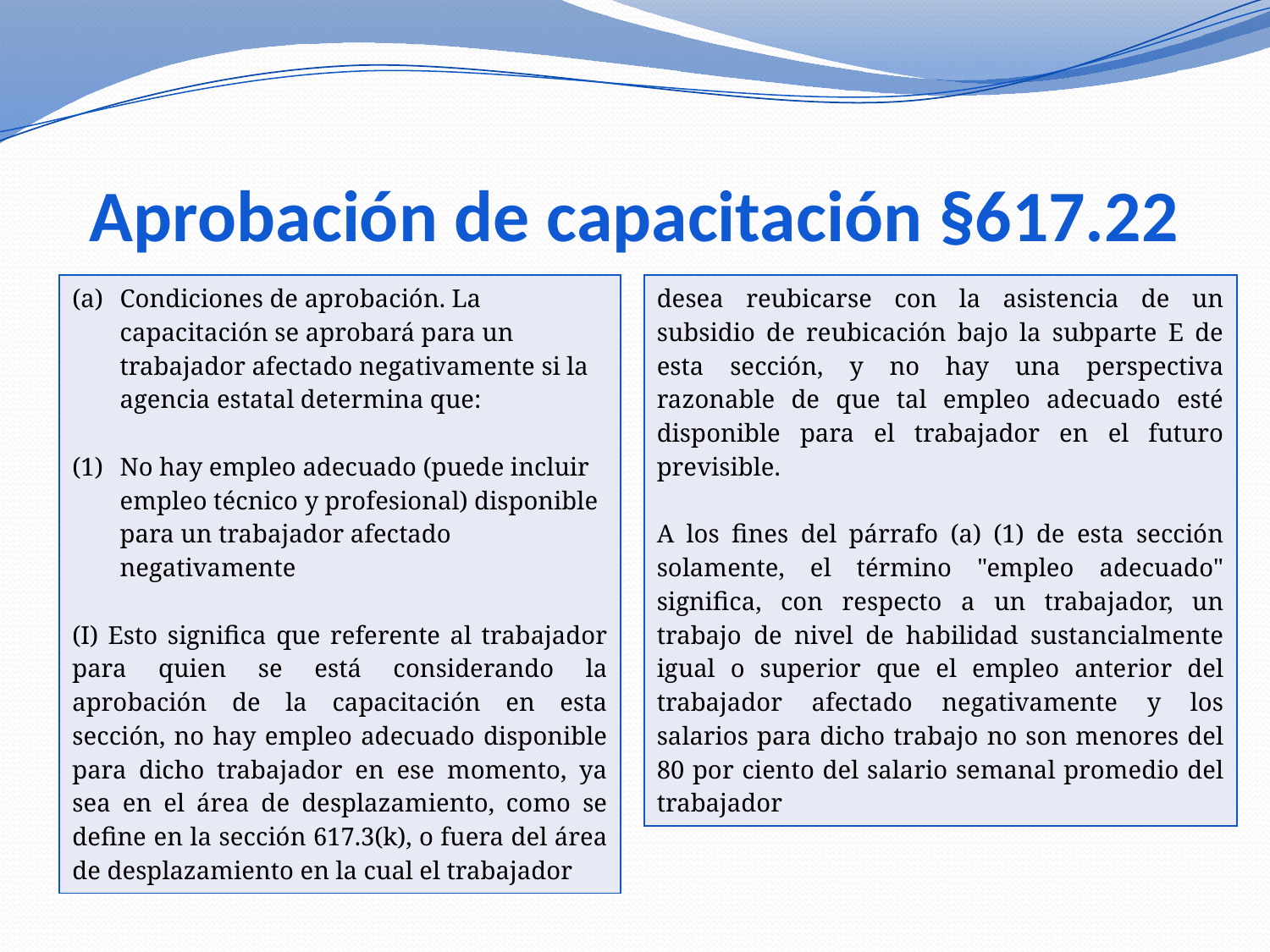

# Aprobación de capacitación §617.22
| Condiciones de aprobación. La capacitación se aprobará para un trabajador afectado negativamente si la agencia estatal determina que: No hay empleo adecuado (puede incluir empleo técnico y profesional) disponible para un trabajador afectado negativamente (I) Esto significa que referente al trabajador para quien se está considerando la aprobación de la capacitación en esta sección, no hay empleo adecuado disponible para dicho trabajador en ese momento, ya sea en el área de desplazamiento, como se define en la sección 617.3(k), o fuera del área de desplazamiento en la cual el trabajador |
| --- |
| desea reubicarse con la asistencia de un subsidio de reubicación bajo la subparte E de esta sección, y no hay una perspectiva razonable de que tal empleo adecuado esté disponible para el trabajador en el futuro previsible. A los fines del párrafo (a) (1) de esta sección solamente, el término "empleo adecuado" significa, con respecto a un trabajador, un trabajo de nivel de habilidad sustancialmente igual o superior que el empleo anterior del trabajador afectado negativamente y los salarios para dicho trabajo no son menores del 80 por ciento del salario semanal promedio del trabajador |
| --- |